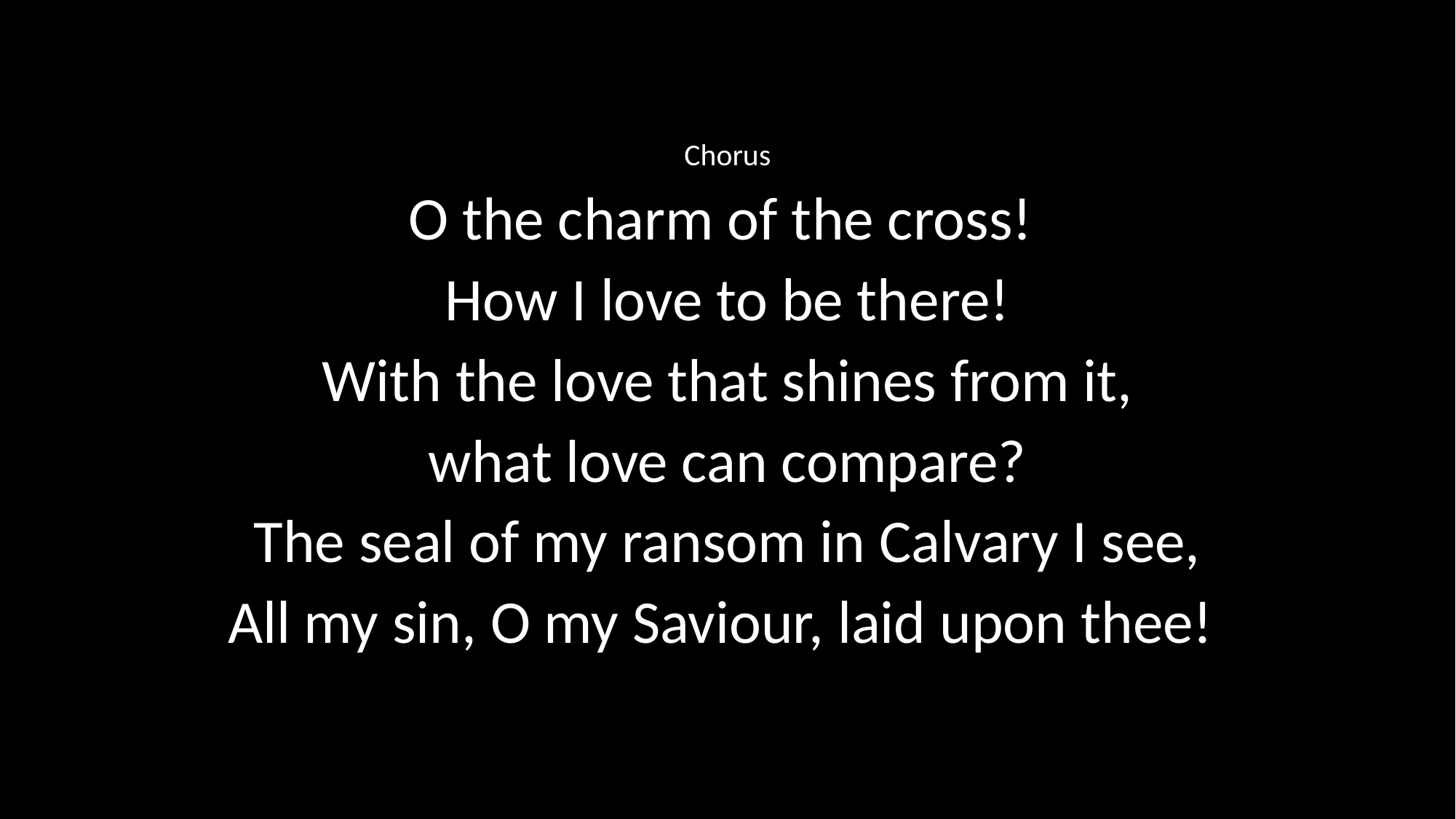

Chorus
O the charm of the cross!
How I love to be there!
With the love that shines from it,
what love can compare?
The seal of my ransom in Calvary I see,
All my sin, O my Saviour, laid upon thee!